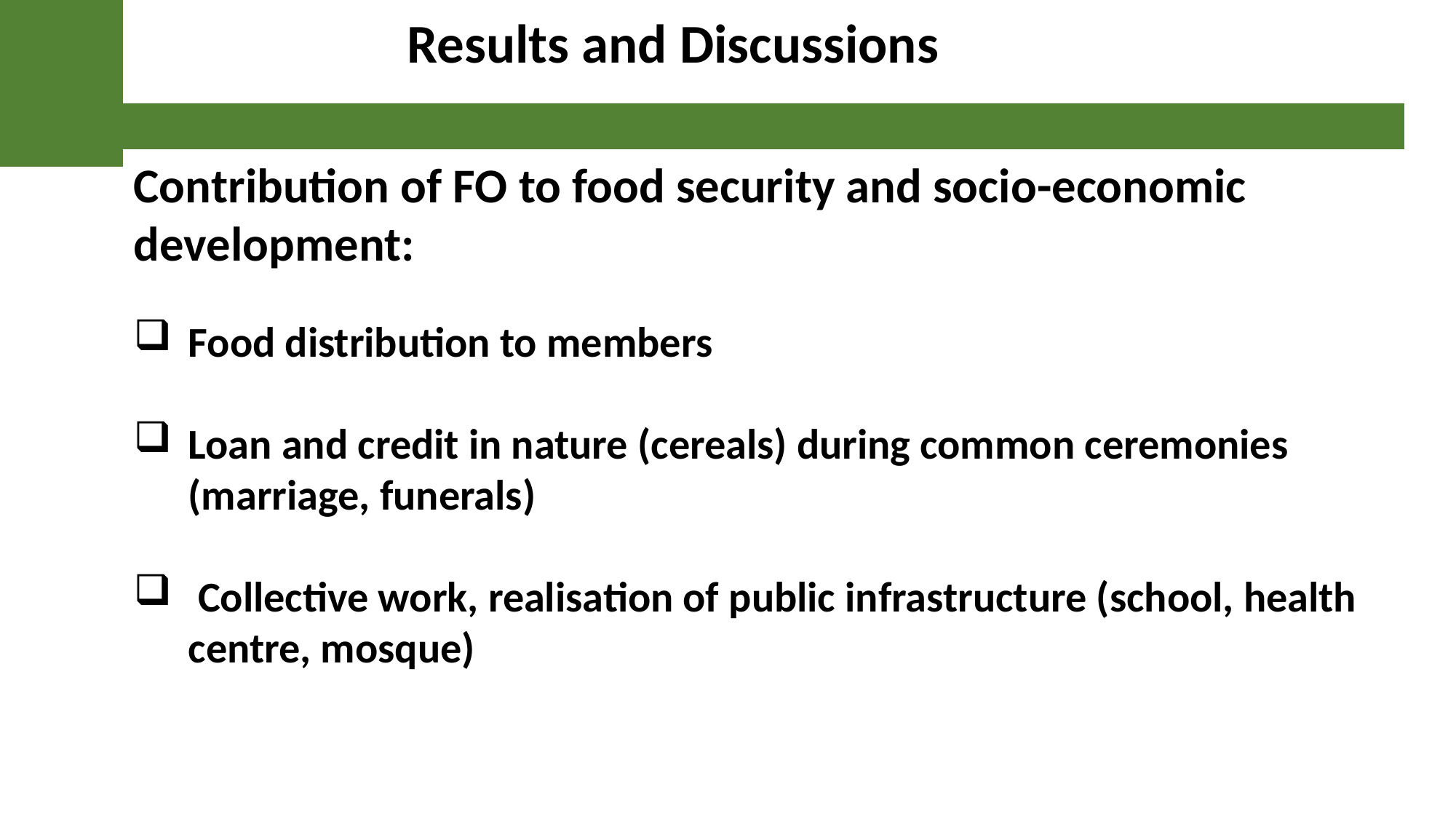

Results and Discussions

Contribution of FO to food security and socio-economic development:

Food distribution to members

Loan and credit in nature (cereals) during common ceremonies (marriage, funerals)

 Collective work, realisation of public infrastructure (school, health centre, mosque)